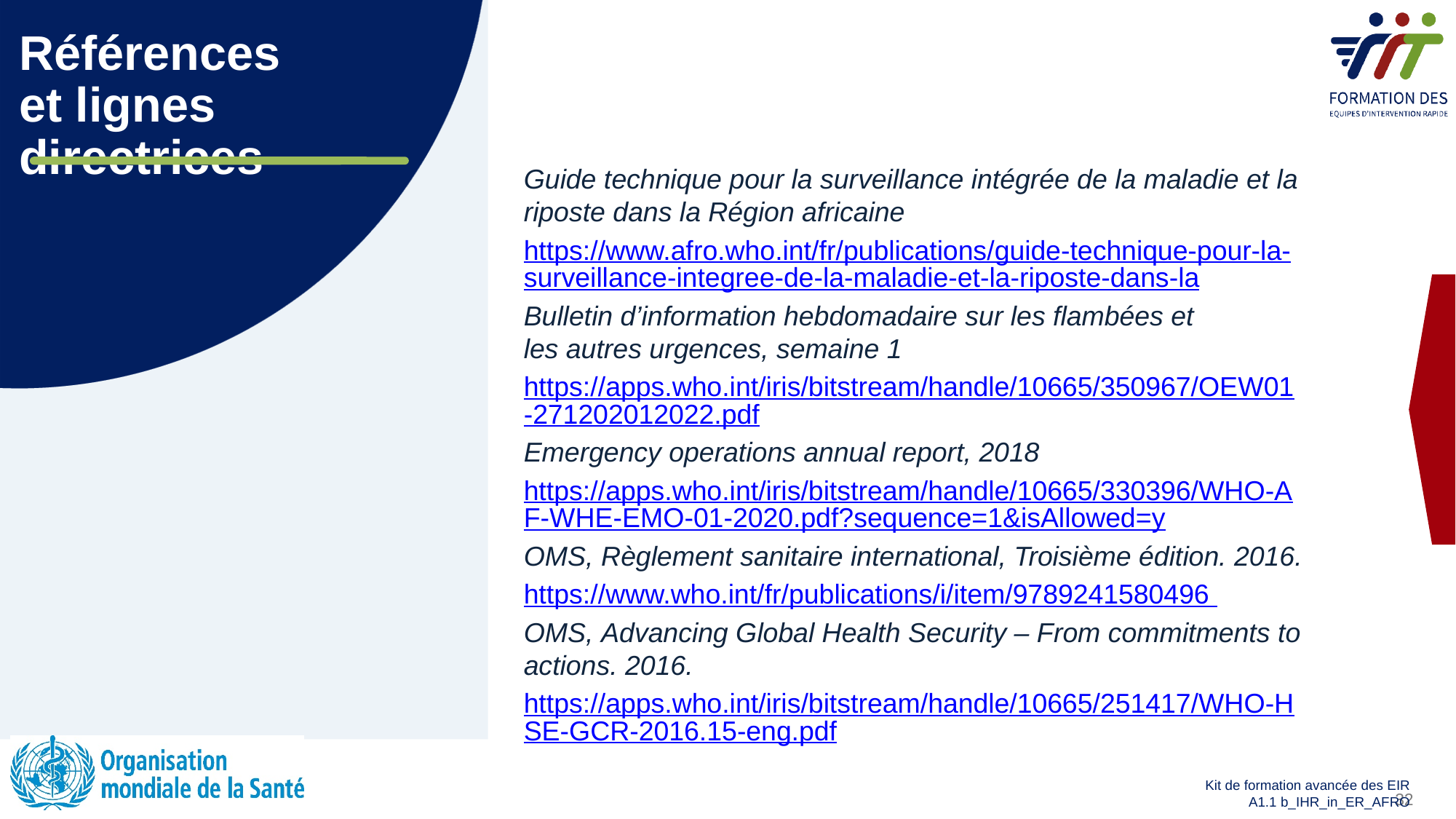

# Références et lignes directrices
Guide technique pour la surveillance intégrée de la maladie et la riposte dans la Région africaine
https://www.afro.who.int/fr/publications/guide-technique-pour-la-surveillance-integree-de-la-maladie-et-la-riposte-dans-la
Bulletin d’information hebdomadaire sur les flambées et les autres urgences, semaine 1
https://apps.who.int/iris/bitstream/handle/10665/350967/OEW01-271202012022.pdf
Emergency operations annual report, 2018
https://apps.who.int/iris/bitstream/handle/10665/330396/WHO-AF-WHE-EMO-01-2020.pdf?sequence=1&isAllowed=y
OMS, Règlement sanitaire international, Troisième édition. 2016.
https://www.who.int/fr/publications/i/item/9789241580496
OMS, Advancing Global Health Security – From commitments to actions. 2016.
https://apps.who.int/iris/bitstream/handle/10665/251417/WHO-HSE-GCR-2016.15-eng.pdf